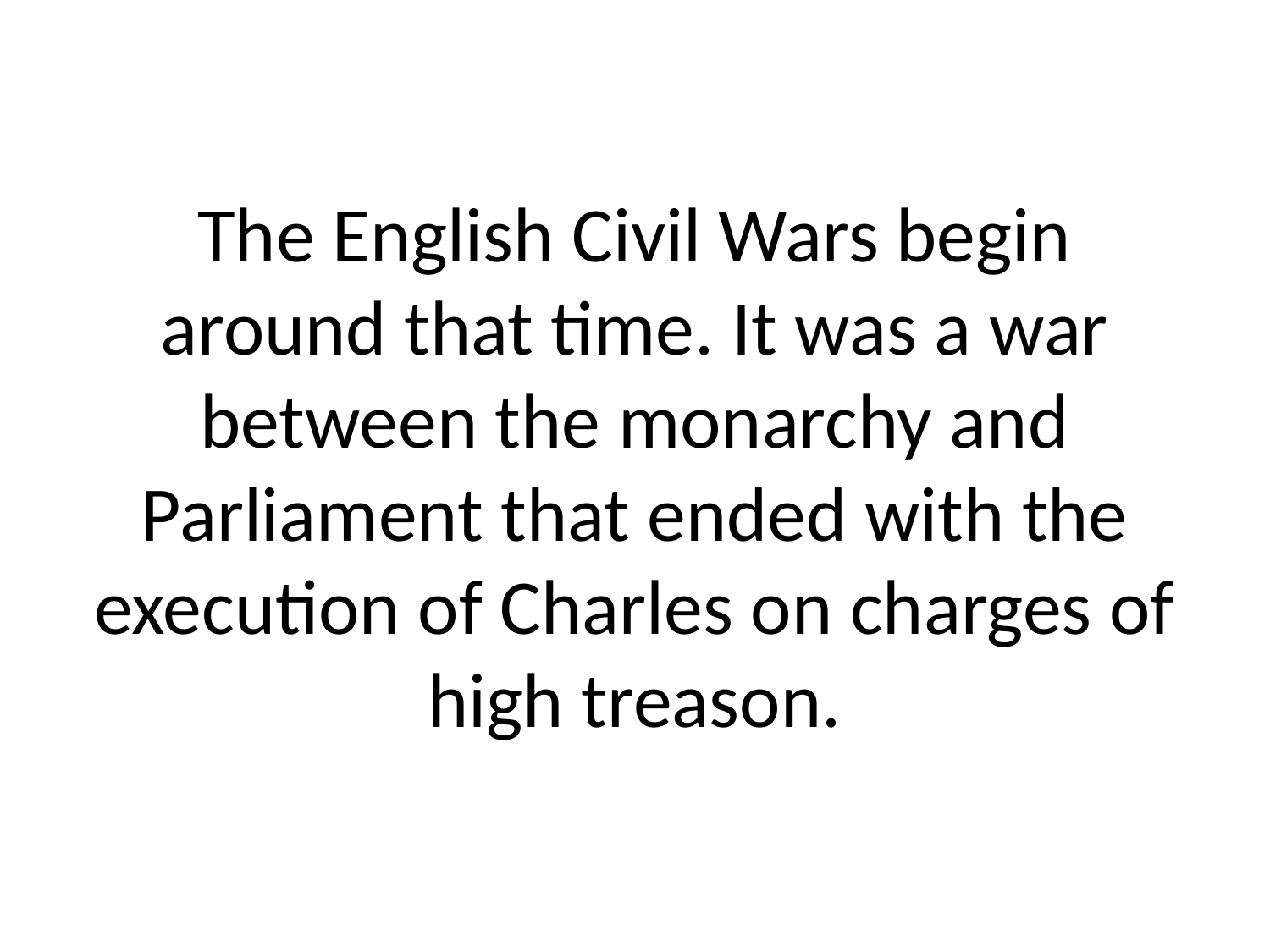

# The English Civil Wars begin around that time. It was a war between the monarchy and Parliament that ended with the execution of Charles on charges of high treason.